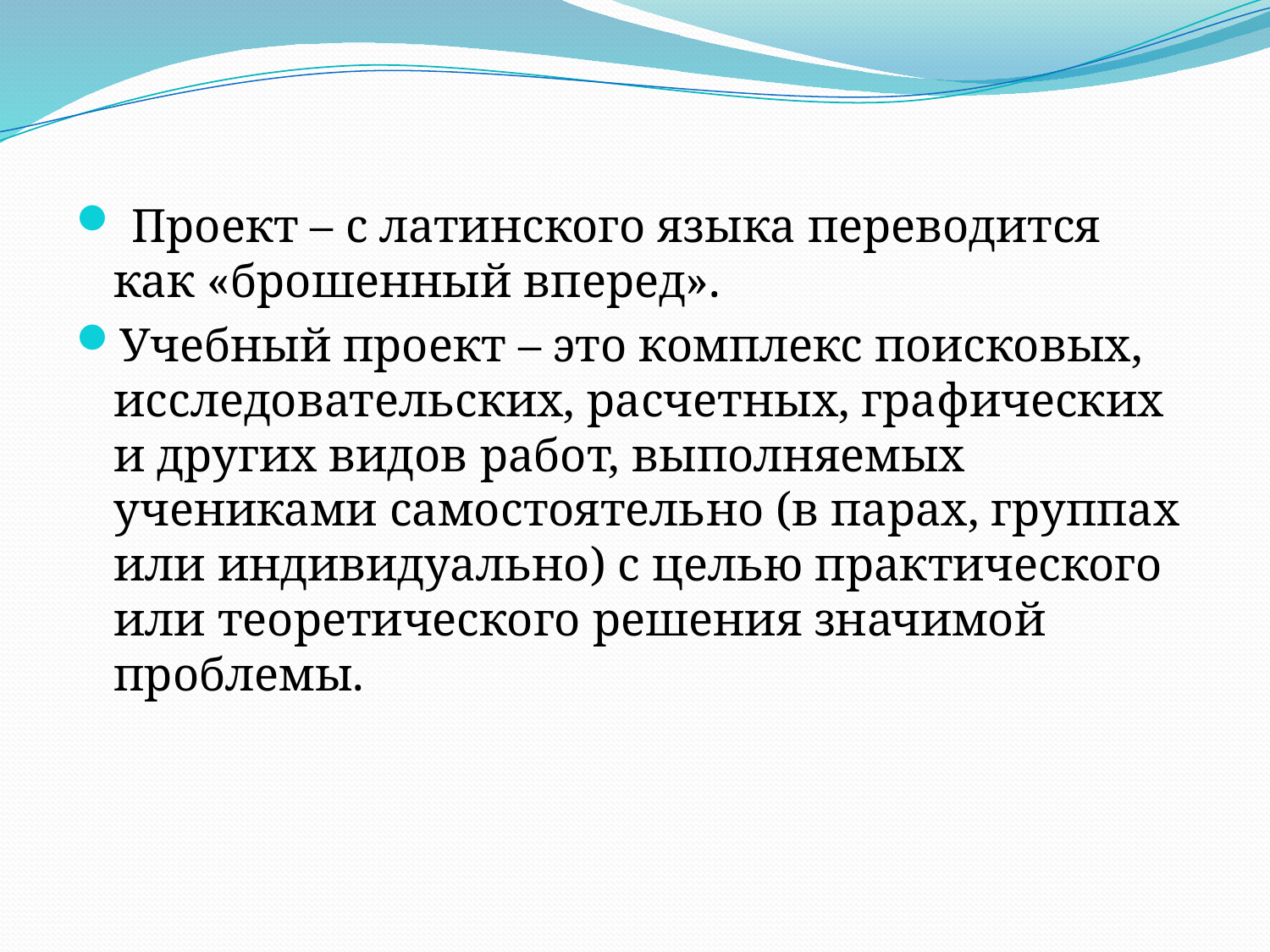

Проект – с латинского языка переводится как «брошенный вперед».
Учебный проект – это комплекс поисковых, исследовательских, расчетных, графических и других видов работ, выполняемых учениками самостоятельно (в парах, группах или индивидуально) с целью практического или теоретического решения значимой проблемы.